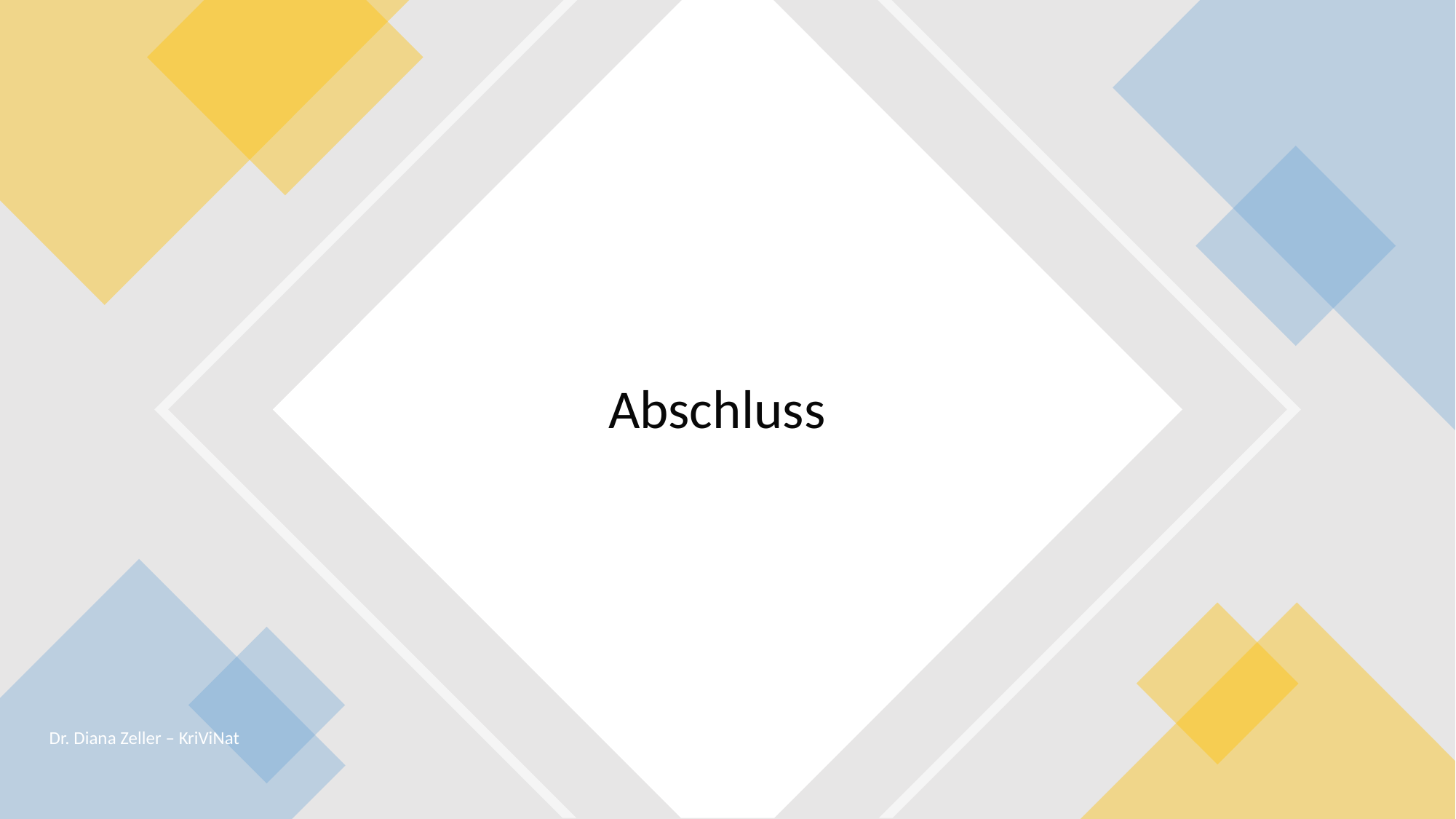

# Abschluss

Dr. Diana Zeller – KriViNat